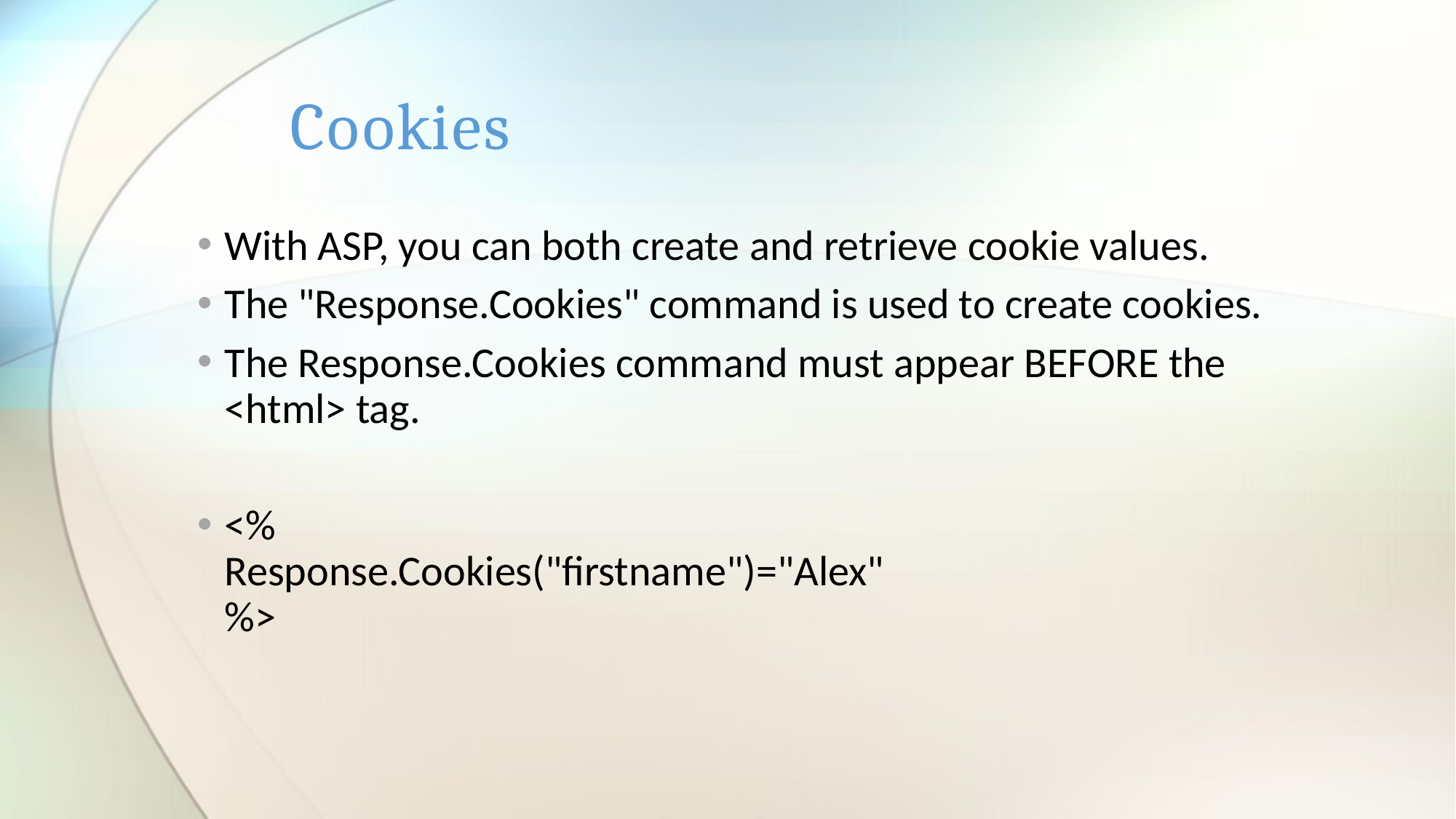

# Cookies
With ASP, you can both create and retrieve cookie values.
The "Response.Cookies" command is used to create cookies.
The Response.Cookies command must appear BEFORE the <html> tag.

<%
Response.Cookies("firstname")="Alex"
%>